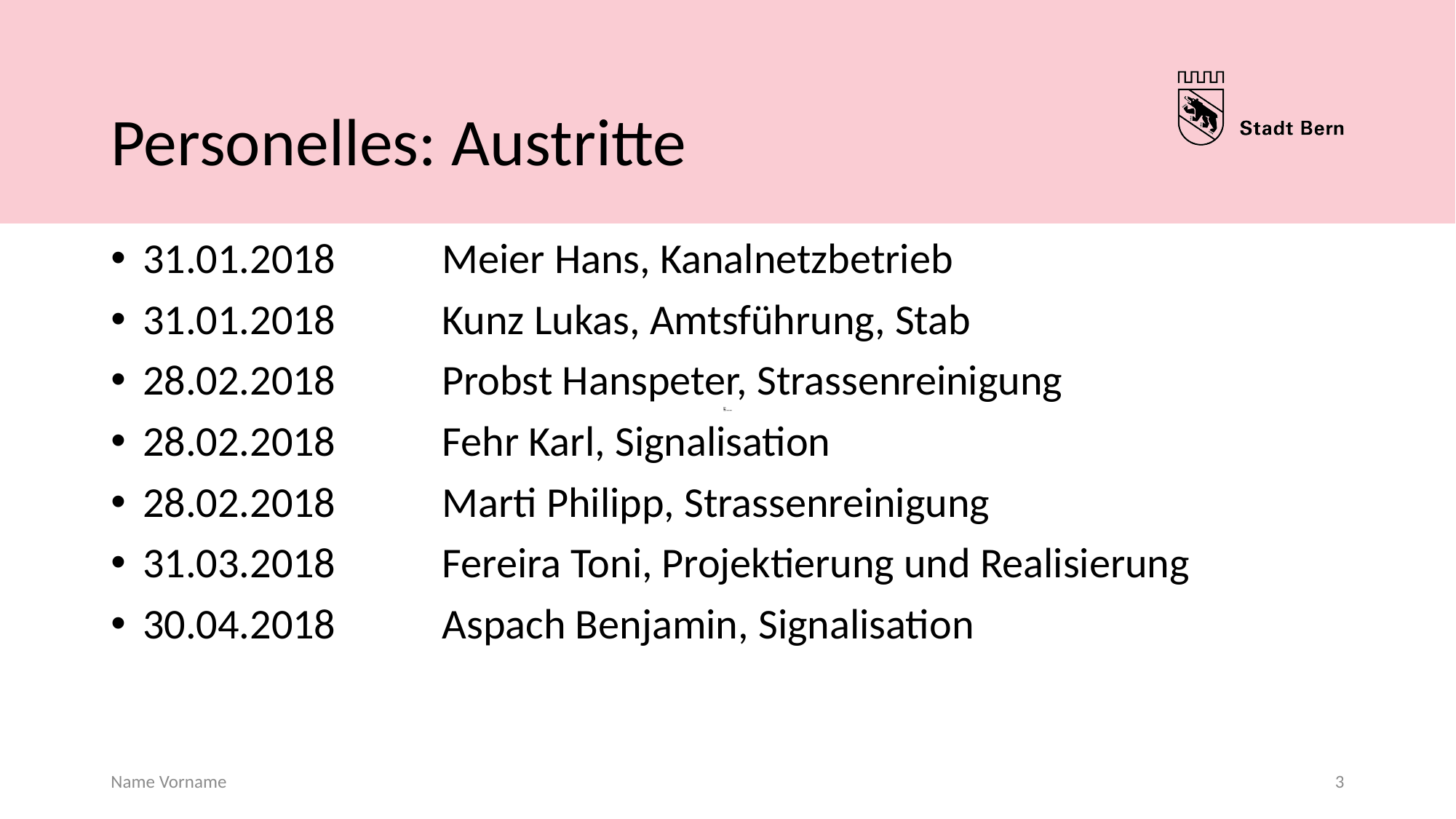

# Personelles: Austritte
31.01.2018
31.01.2018
28.02.2018
28.02.2018
28.02.2018
31.03.2018
30.04.2018
Meier Hans, Kanalnetzbetrieb
Kunz Lukas, Amtsführung, Stab
Probst Hanspeter, Strassenreinigung
Fehr Karl, Signalisation
Marti Philipp, Strassenreinigung
Fereira Toni, Projektierung und Realisierung
Aspach Benjamin, Signalisation
Name Vorname
3